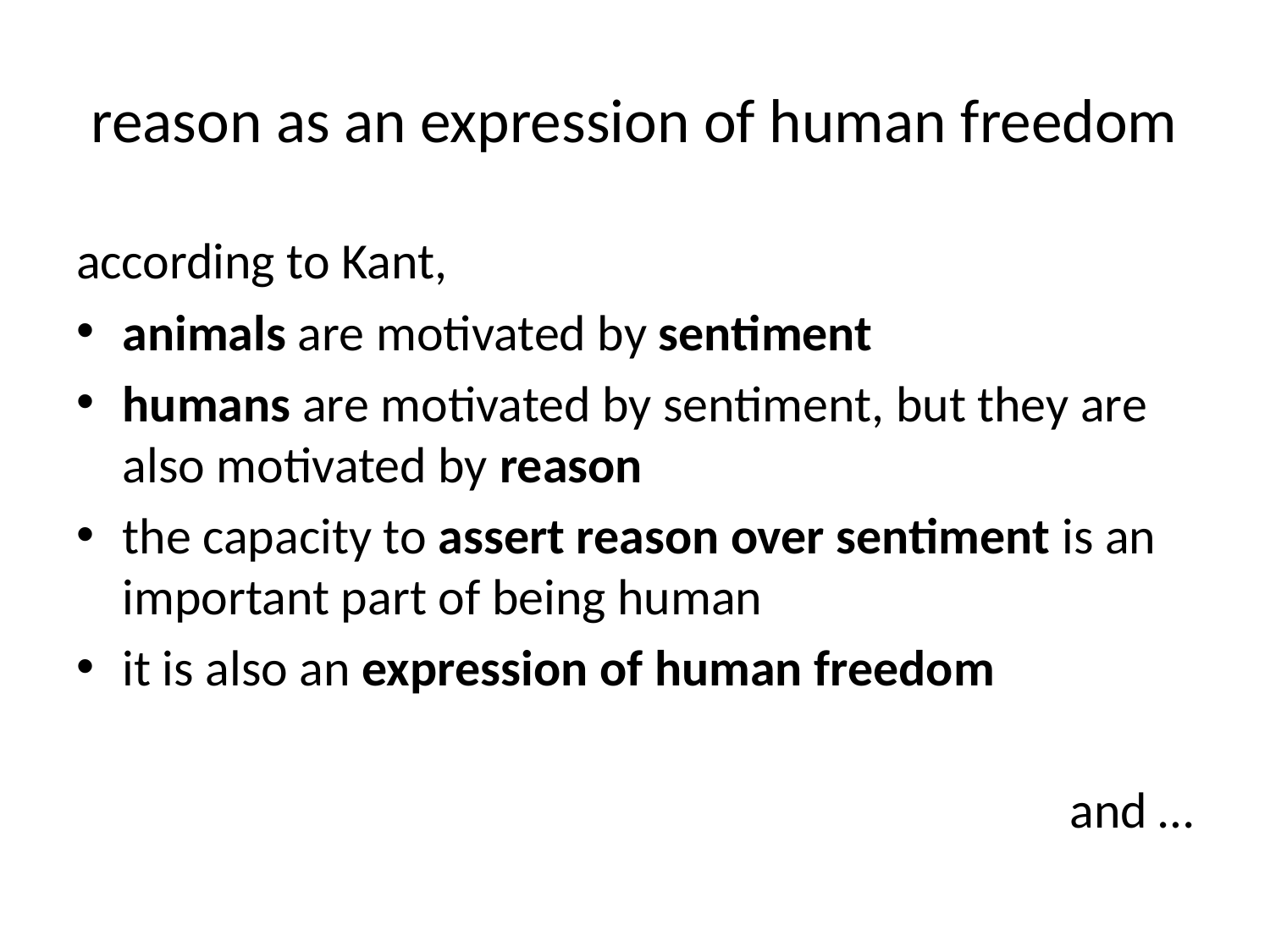

# reason as an expression of human freedom
according to Kant,
animals are motivated by sentiment
humans are motivated by sentiment, but they are also motivated by reason
the capacity to assert reason over sentiment is an important part of being human
it is also an expression of human freedom

and …